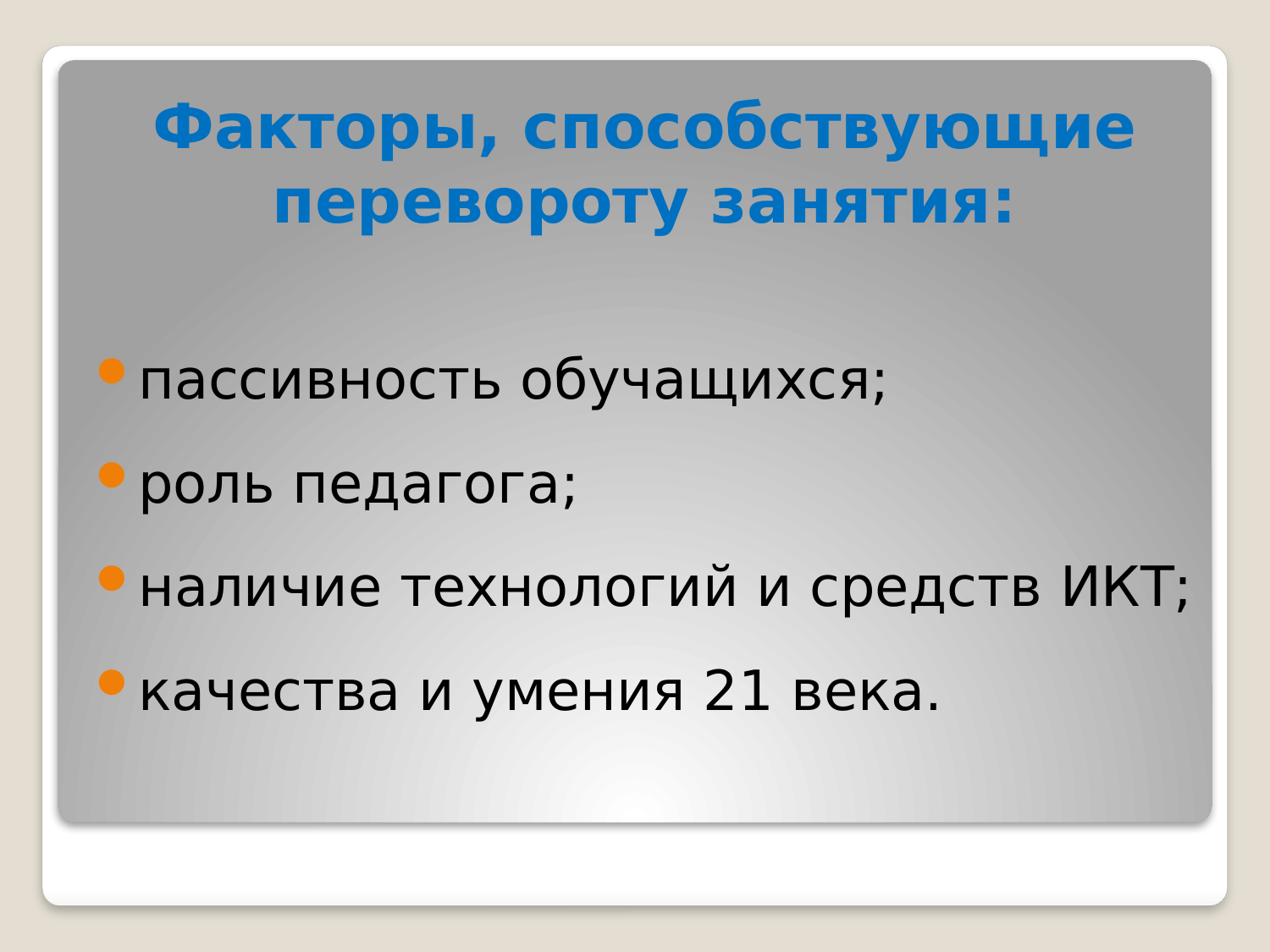

Факторы, способствующие перевороту занятия:

пассивность обучащихся;
роль педагога;
наличие технологий и средств ИКТ;
качества и умения 21 века.